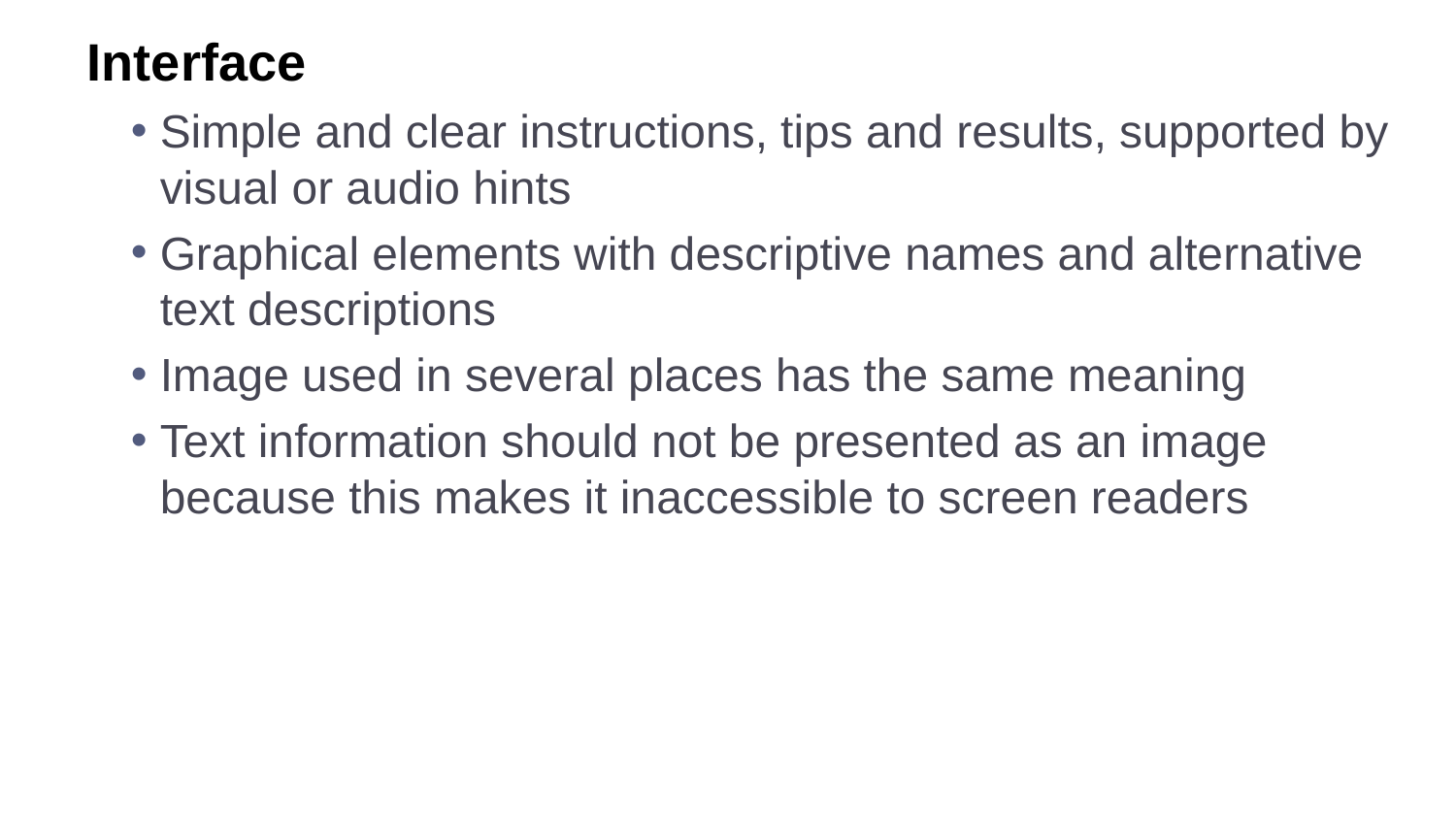

Interface
Simple and clear instructions, tips and results, supported by visual or audio hints
Graphical elements with descriptive names and alternative text descriptions
Image used in several places has the same meaning
Text information should not be presented as an image because this makes it inaccessible to screen readers